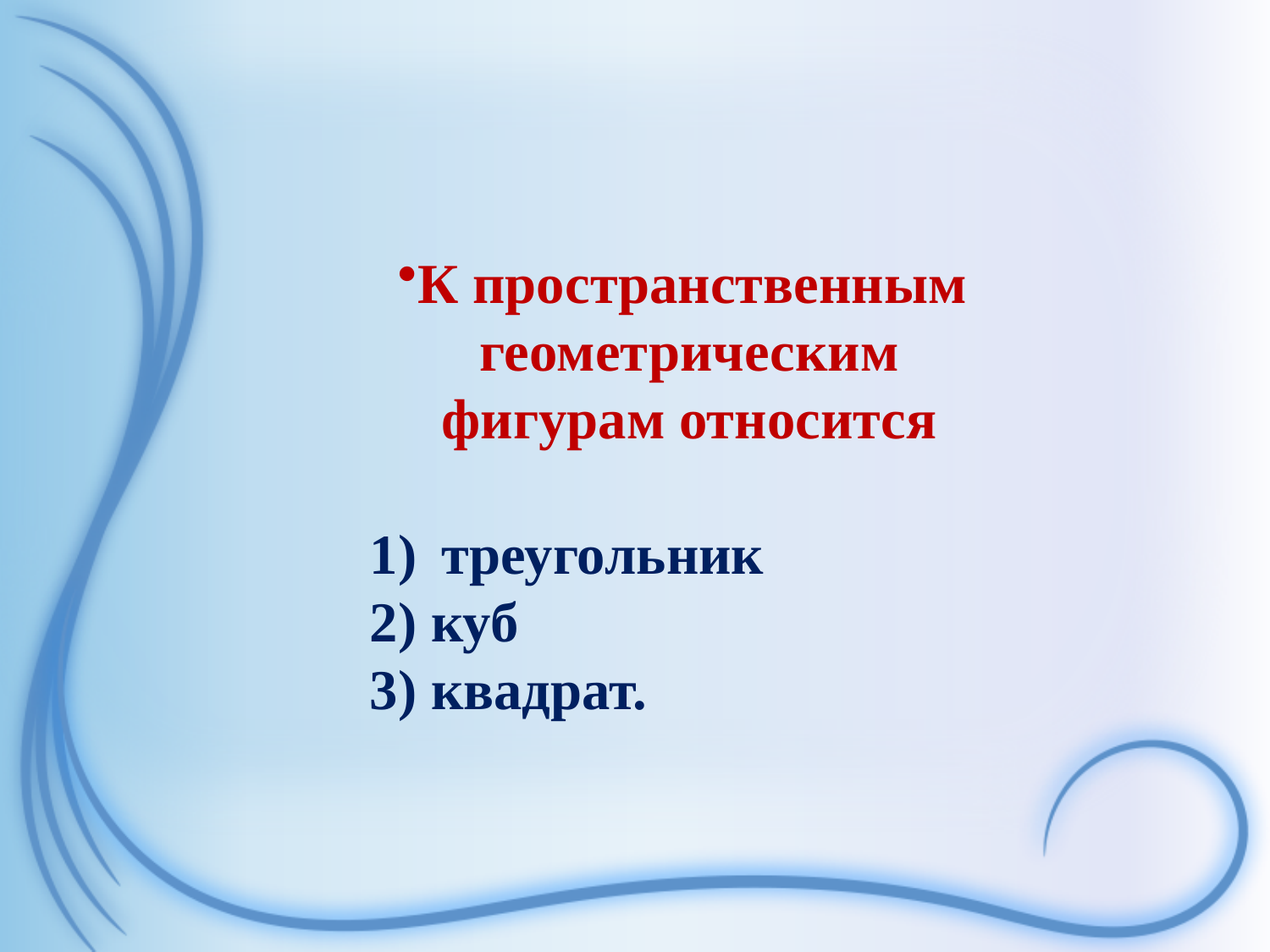

К пространственным  геометрическим фигурам относится

треугольник
2) куб
3) квадрат.